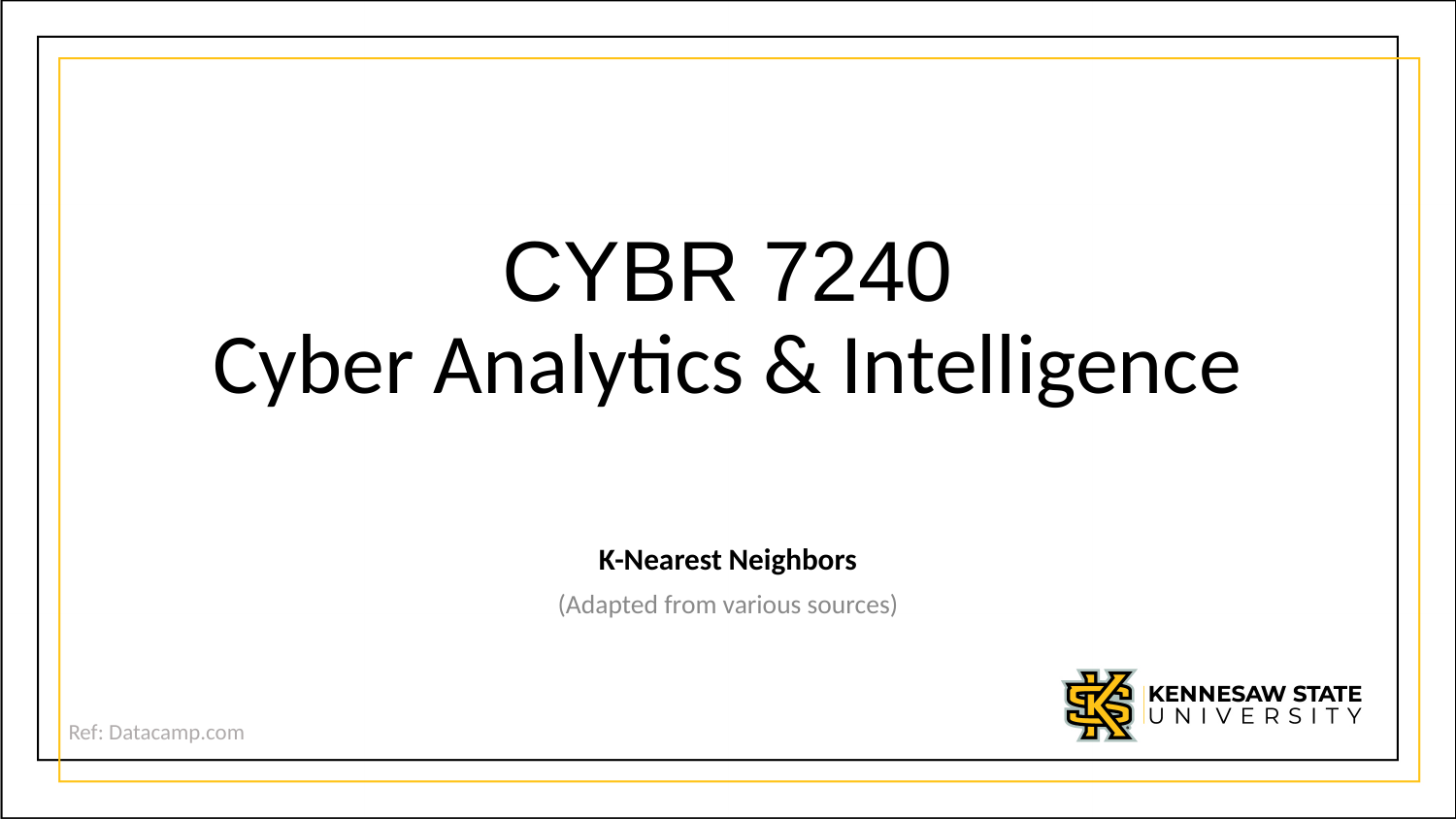

# CYBR 7240 Cyber Analytics & Intelligence

K-Nearest Neighbors
(Adapted from various sources)
Ref: Datacamp.com